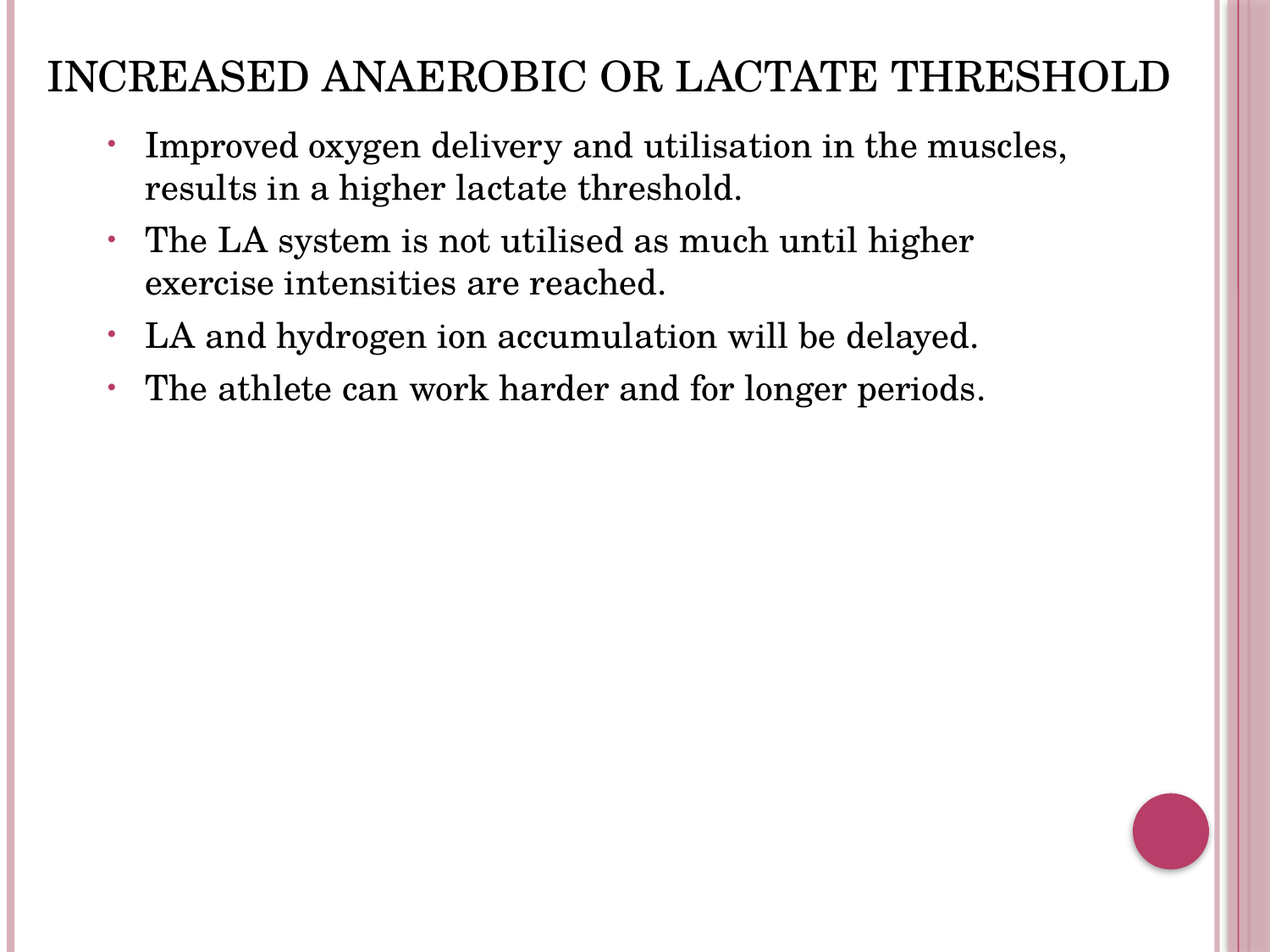

Increased anaerobic or lactate threshold
Improved oxygen delivery and utilisation in the muscles, results in a higher lactate threshold.
The LA system is not utilised as much until higher exercise intensities are reached.
LA and hydrogen ion accumulation will be delayed.
The athlete can work harder and for longer periods.